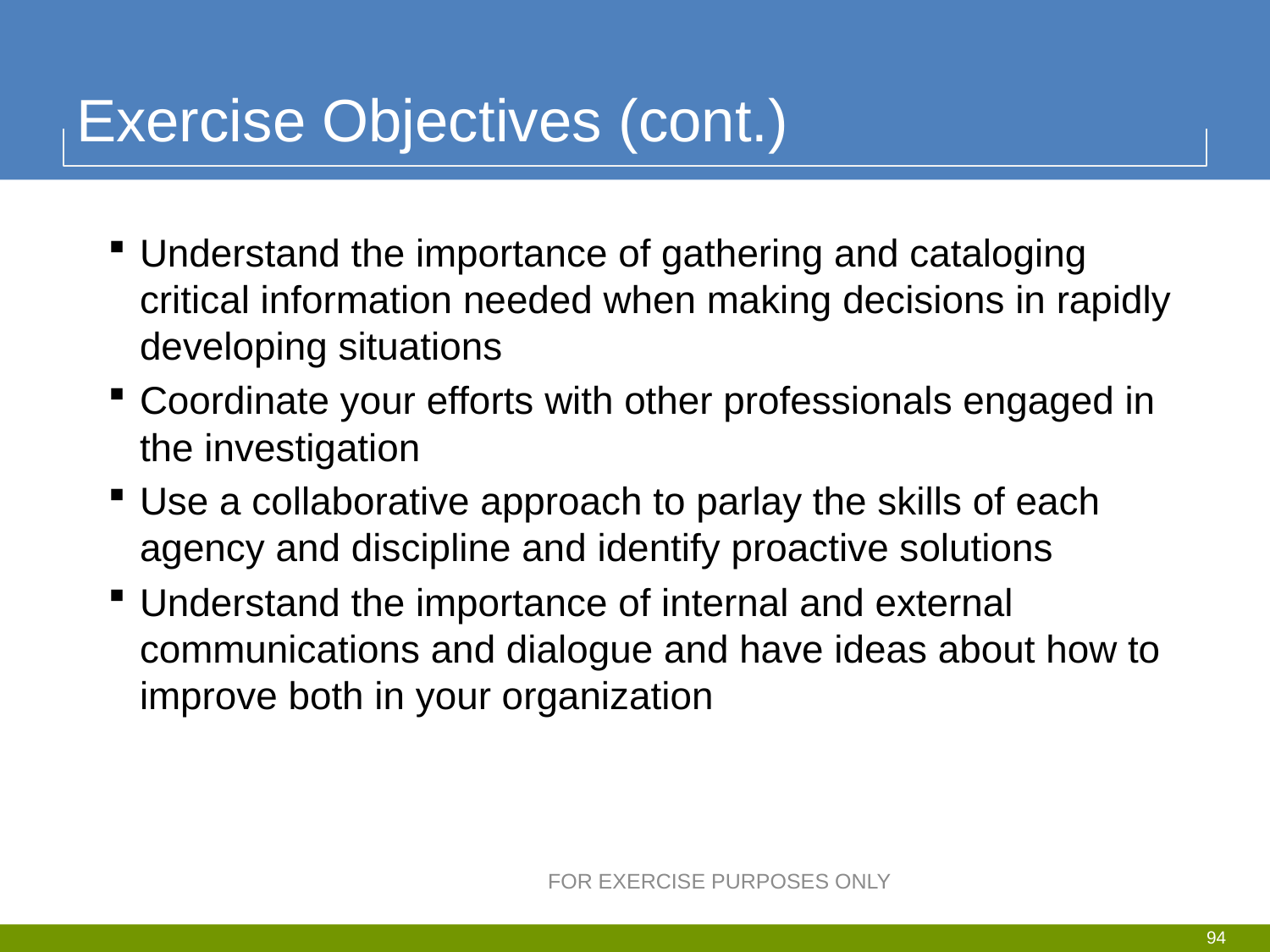

# Exercise Objectives (cont.)
Understand the importance of gathering and cataloging critical information needed when making decisions in rapidly developing situations
Coordinate your efforts with other professionals engaged in the investigation
Use a collaborative approach to parlay the skills of each agency and discipline and identify proactive solutions
Understand the importance of internal and external communications and dialogue and have ideas about how to improve both in your organization
FOR EXERCISE PURPOSES ONLY